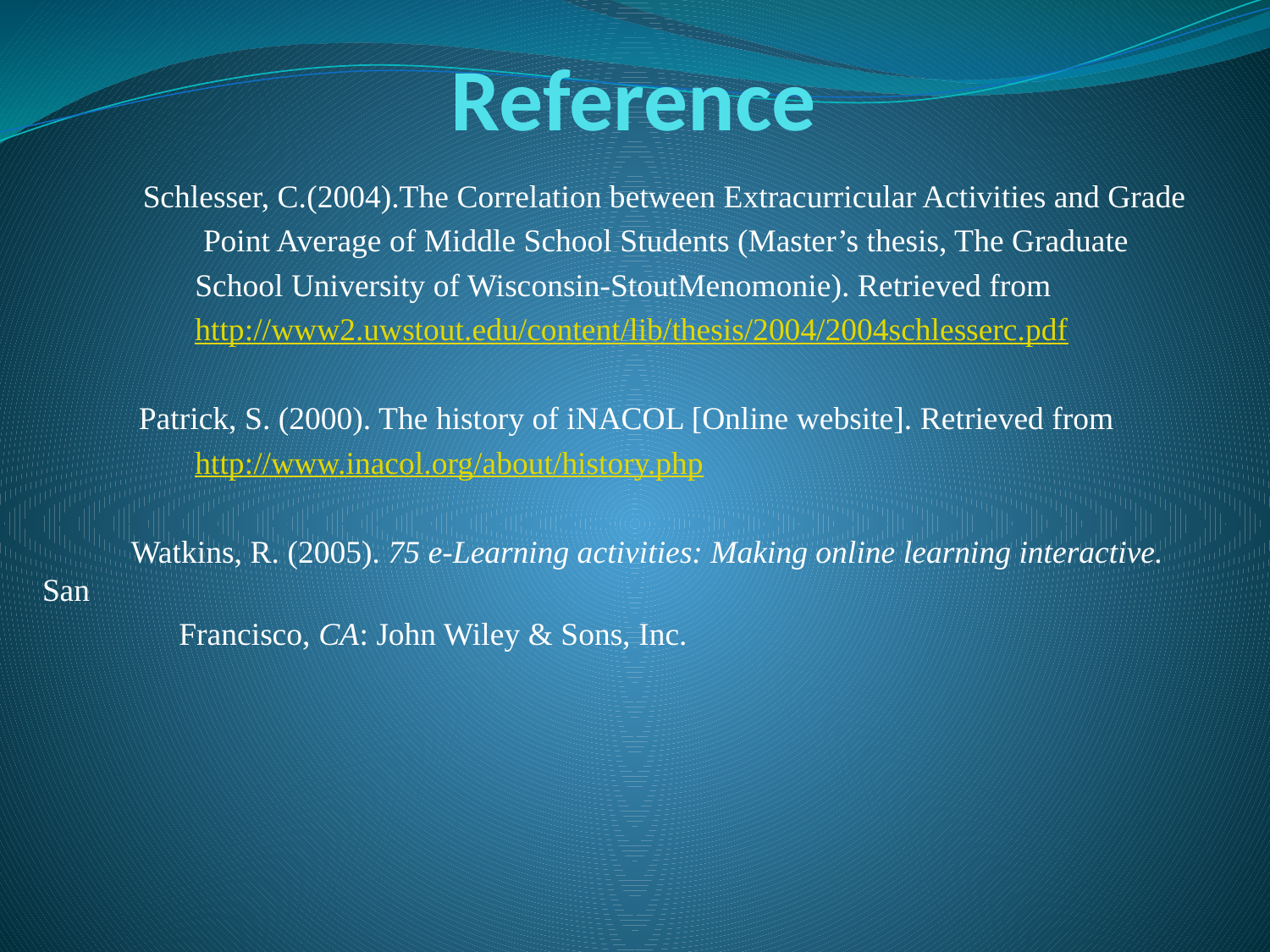

# Reference
                   Schlesser, C.(2004).The Correlation between Extracurricular Activities and Grade
                    Point Average of Middle School Students (Master’s thesis, The Graduate
                   School University of Wisconsin-StoutMenomonie). Retrieved from
                   http://www2.uwstout.edu/content/lib/thesis/2004/2004schlesserc.pdf

            Patrick, S. (2000). The history of iNACOL [Online website]. Retrieved from
                   http://www.inacol.org/about/history.php

           Watkins, R. (2005). 75 e-Learning activities: Making online learning interactive. San
                 Francisco, CA: John Wiley & Sons, Inc.